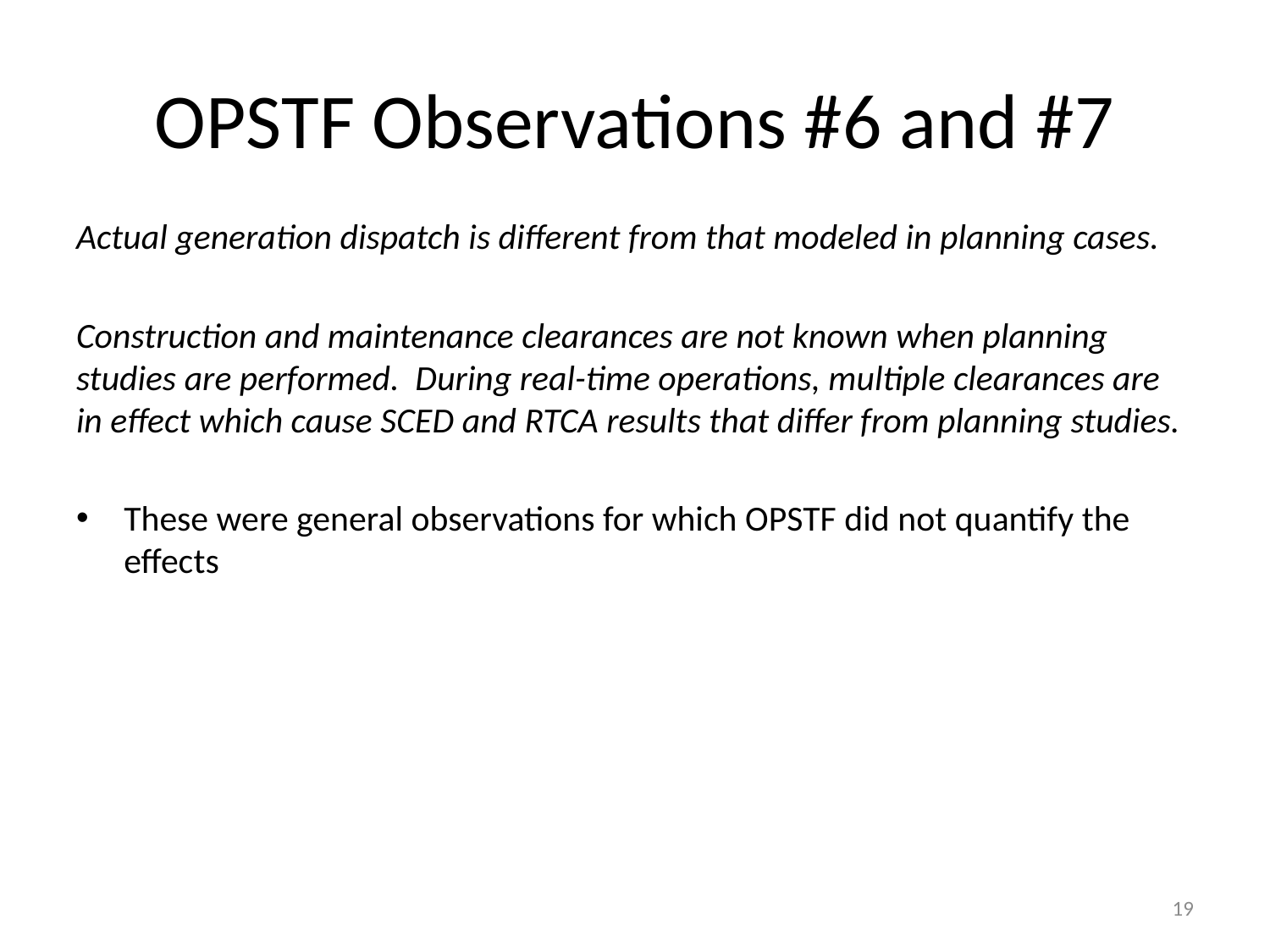

# OPSTF Observations #6 and #7
Actual generation dispatch is different from that modeled in planning cases.

Construction and maintenance clearances are not known when planning studies are performed.  During real-time operations, multiple clearances are in effect which cause SCED and RTCA results that differ from planning studies.

These were general observations for which OPSTF did not quantify the effects
19